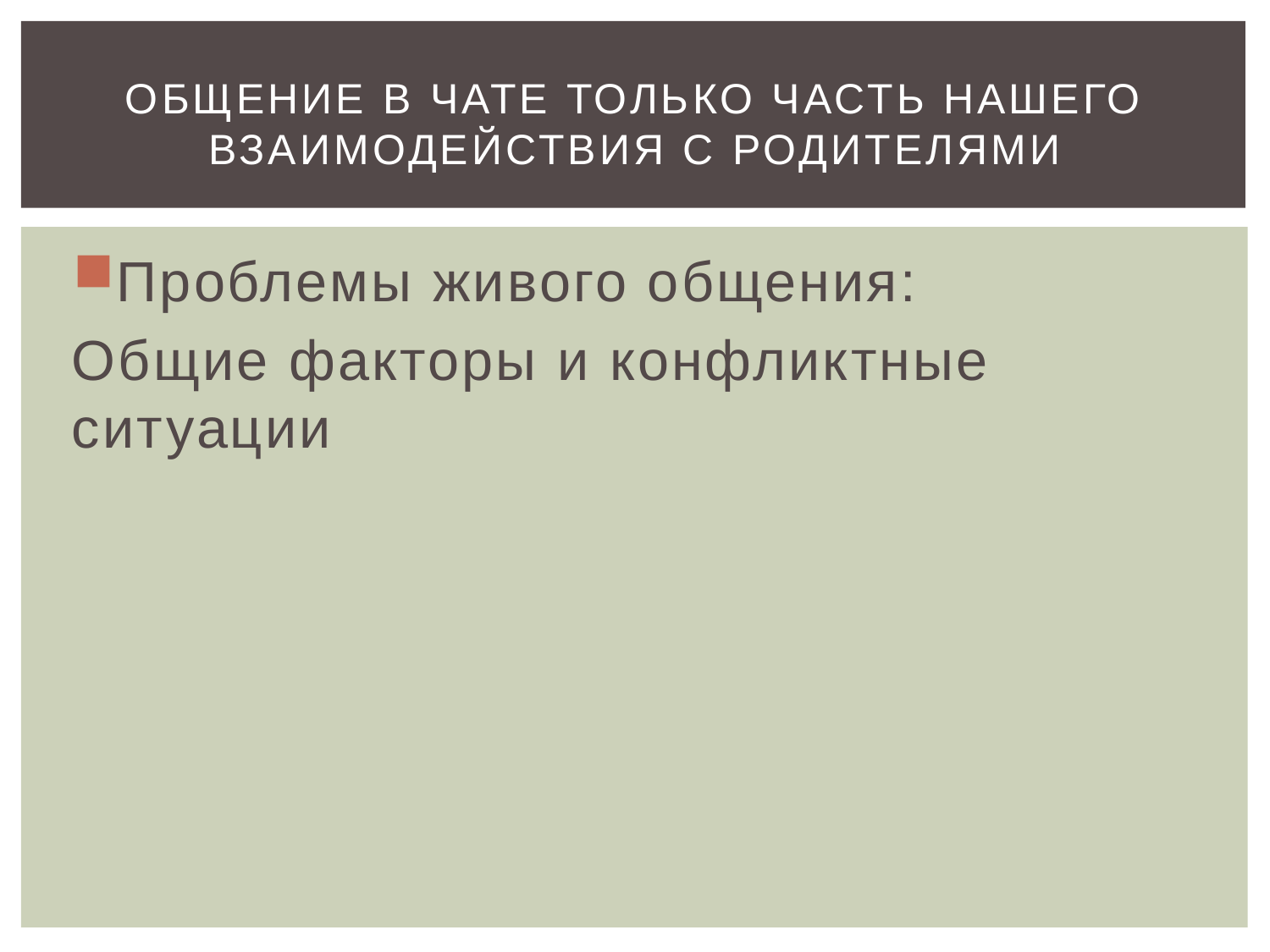

# Общение в чате только часть нашего взаимодействия с родителями
Проблемы живого общения:
Общие факторы и конфликтные ситуации